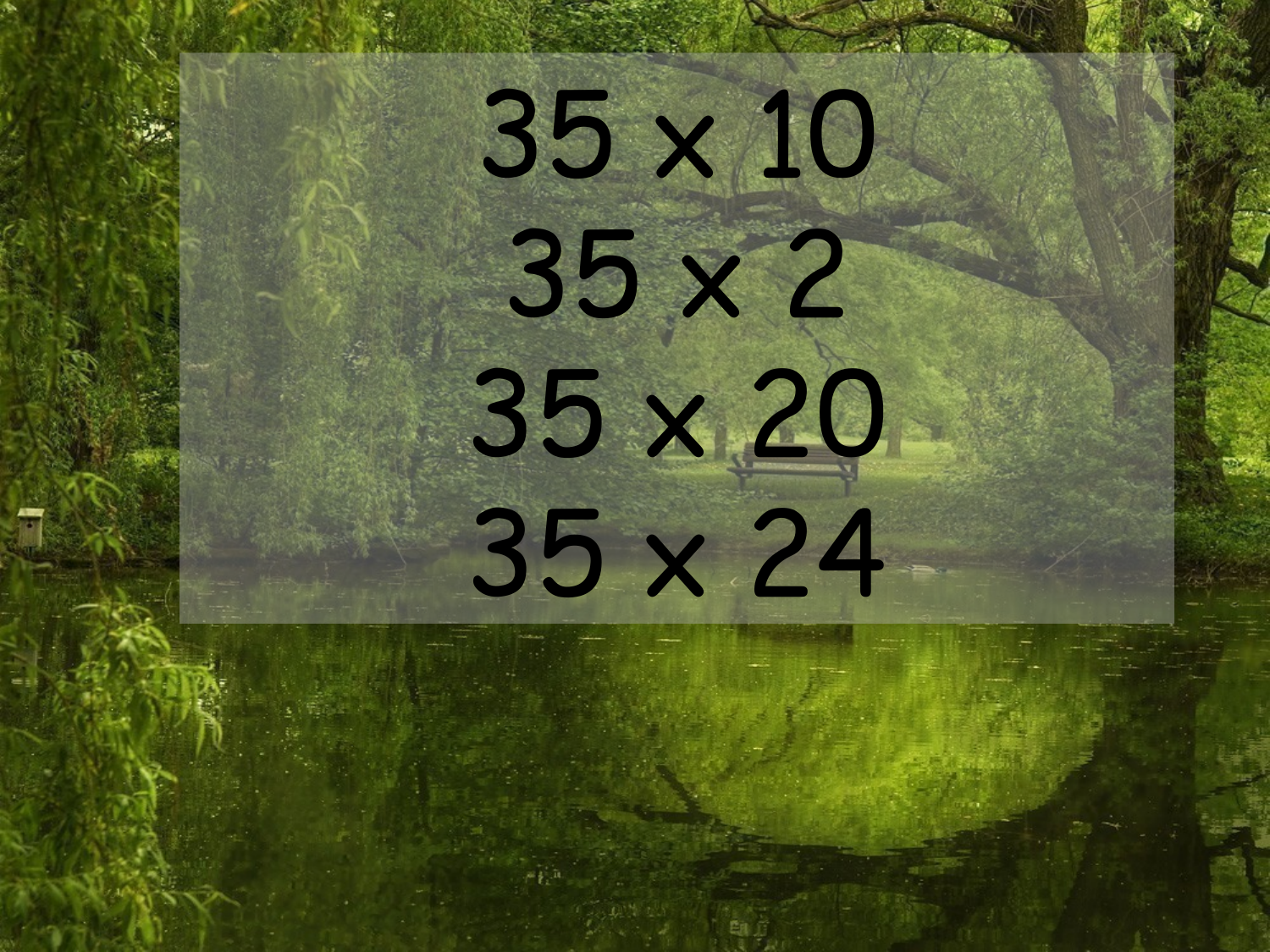

35 x 10
35 x 2
35 x 20
35 x 24